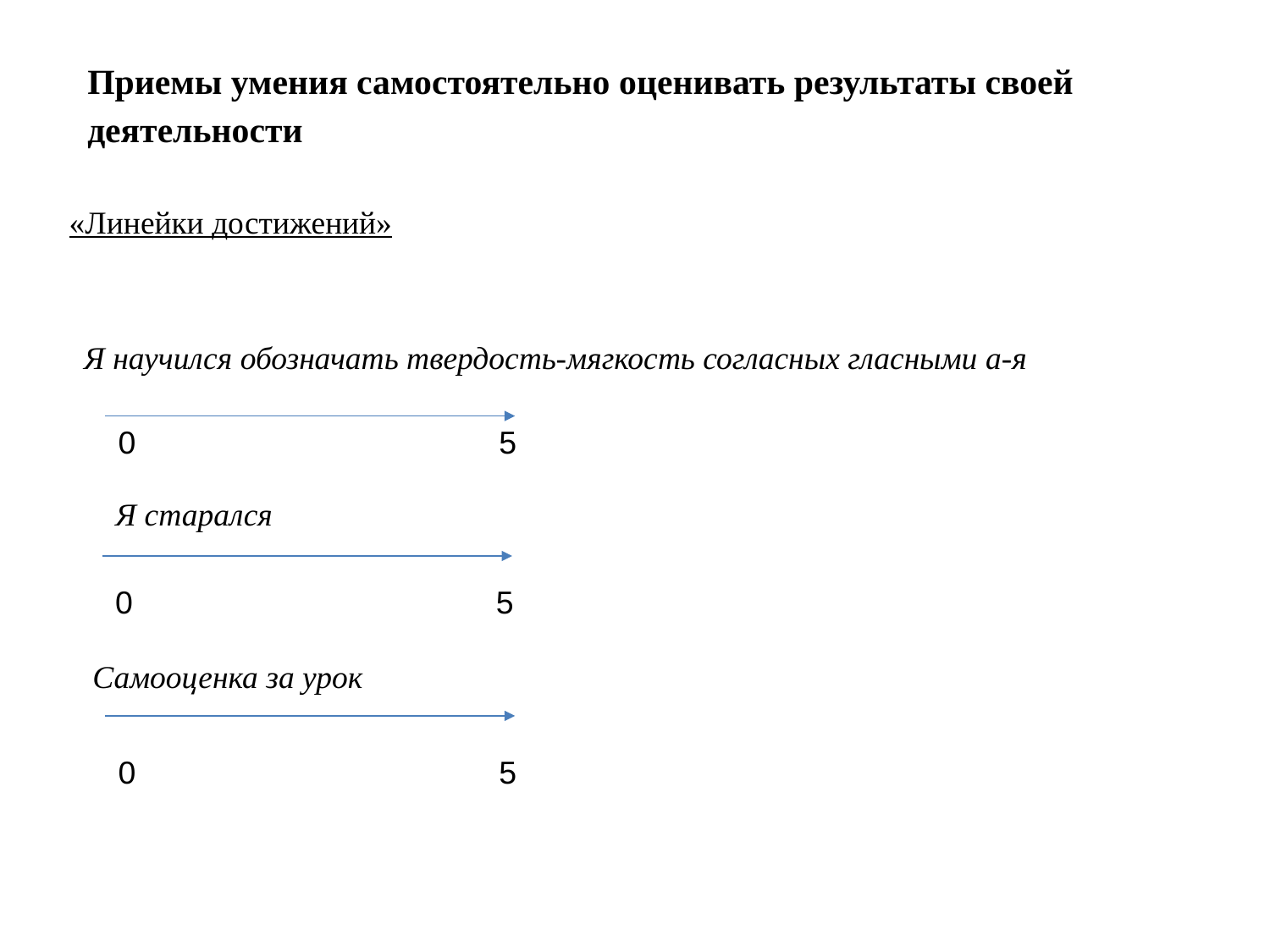

Приемы умения самостоятельно оценивать результаты своей деятельности
«Линейки достижений»
Я научился обозначать твердость-мягкость согласных гласными а-я

0                                         5
Я старался
0                                         5
Самооценка за урок
0                                         5